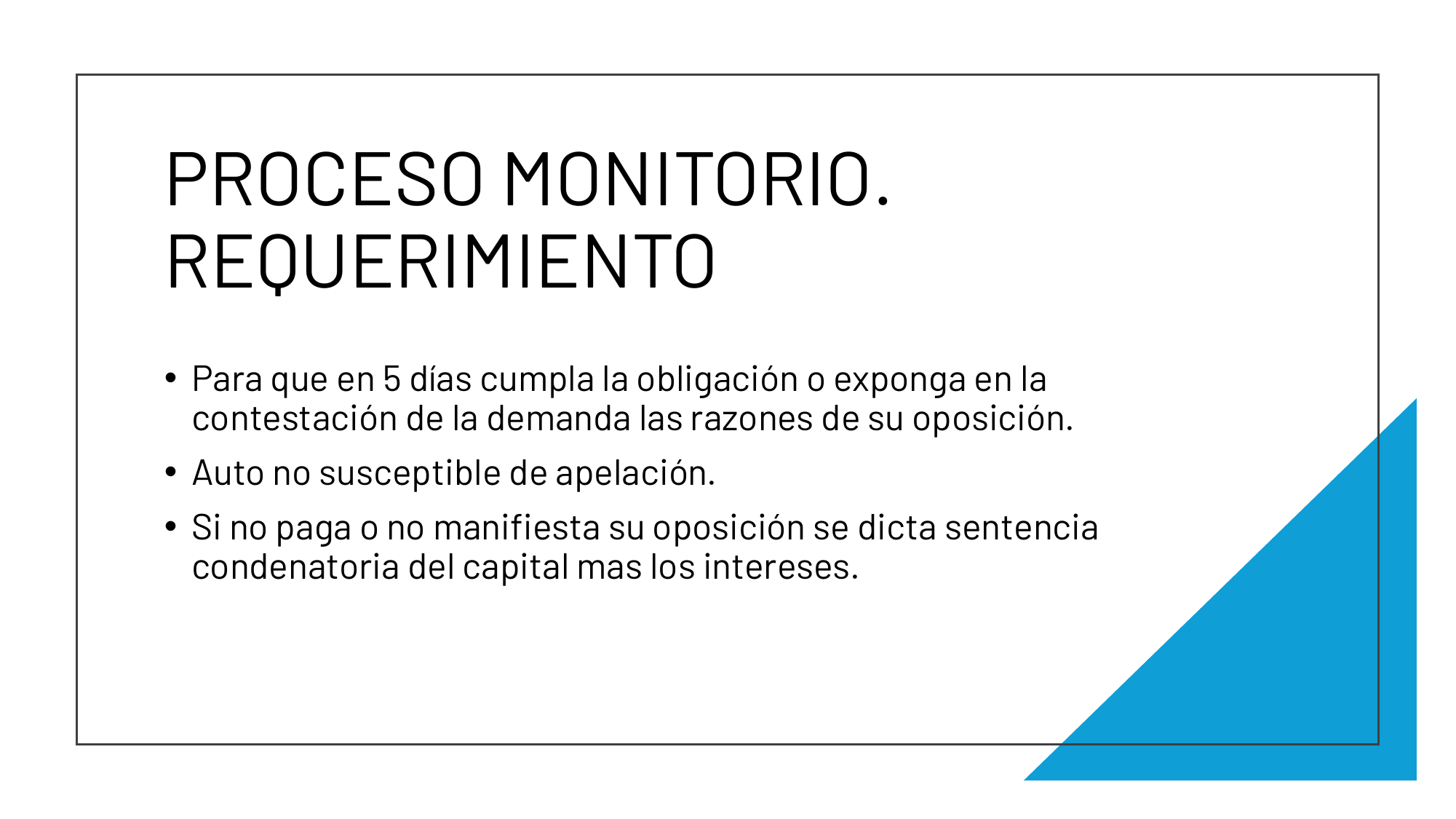

# PROCESO MONITORIO. REQUERIMIENTO
Para que en 5 días cumpla la obligación o exponga en la contestación de la demanda las razones de su oposición.
Auto no susceptible de apelación.
Si no paga o no manifiesta su oposición se dicta sentencia condenatoria del capital mas los intereses.